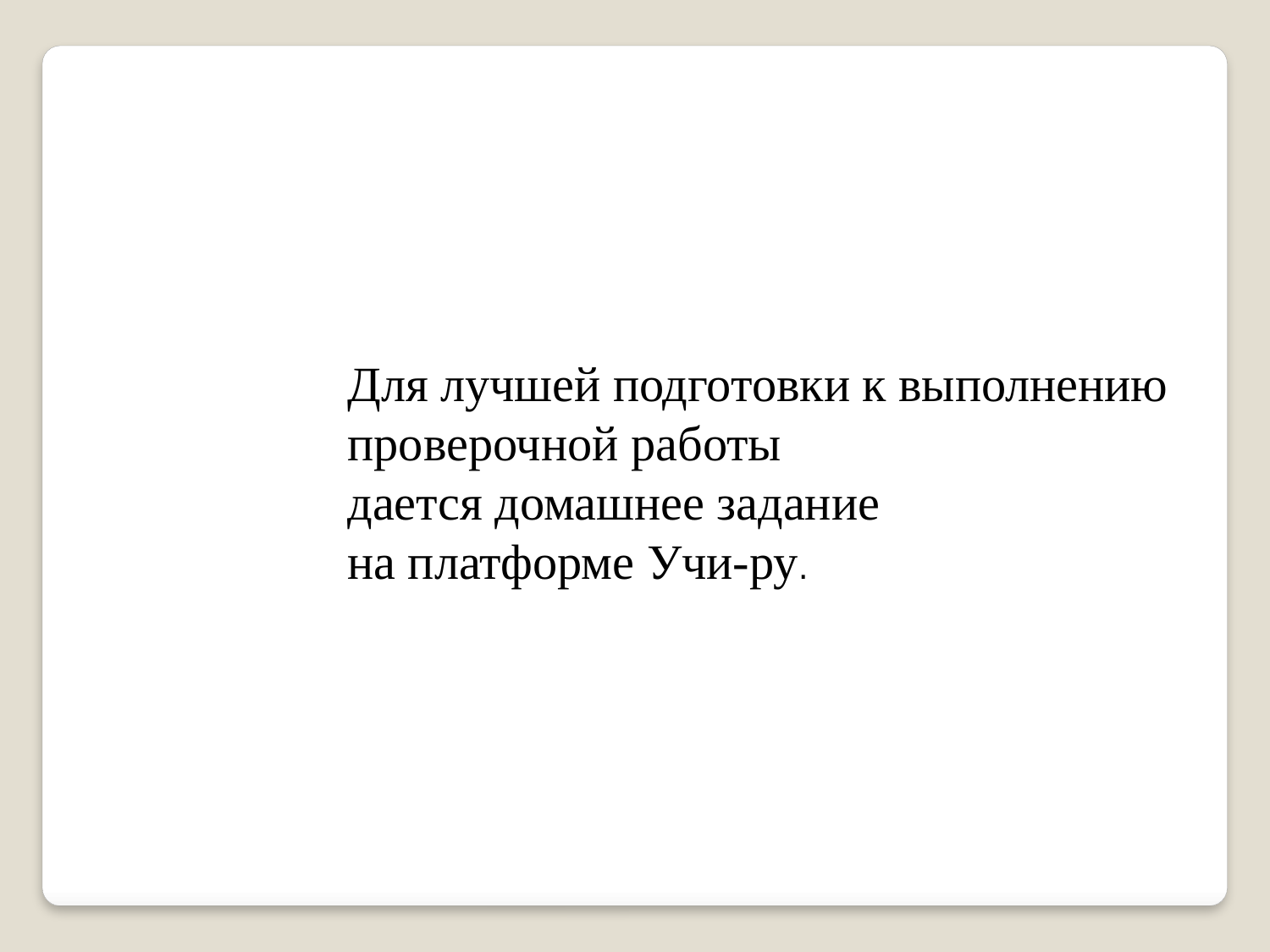

Для лучшей подготовки к выполнению
проверочной работы
дается домашнее задание
на платформе Учи-ру.